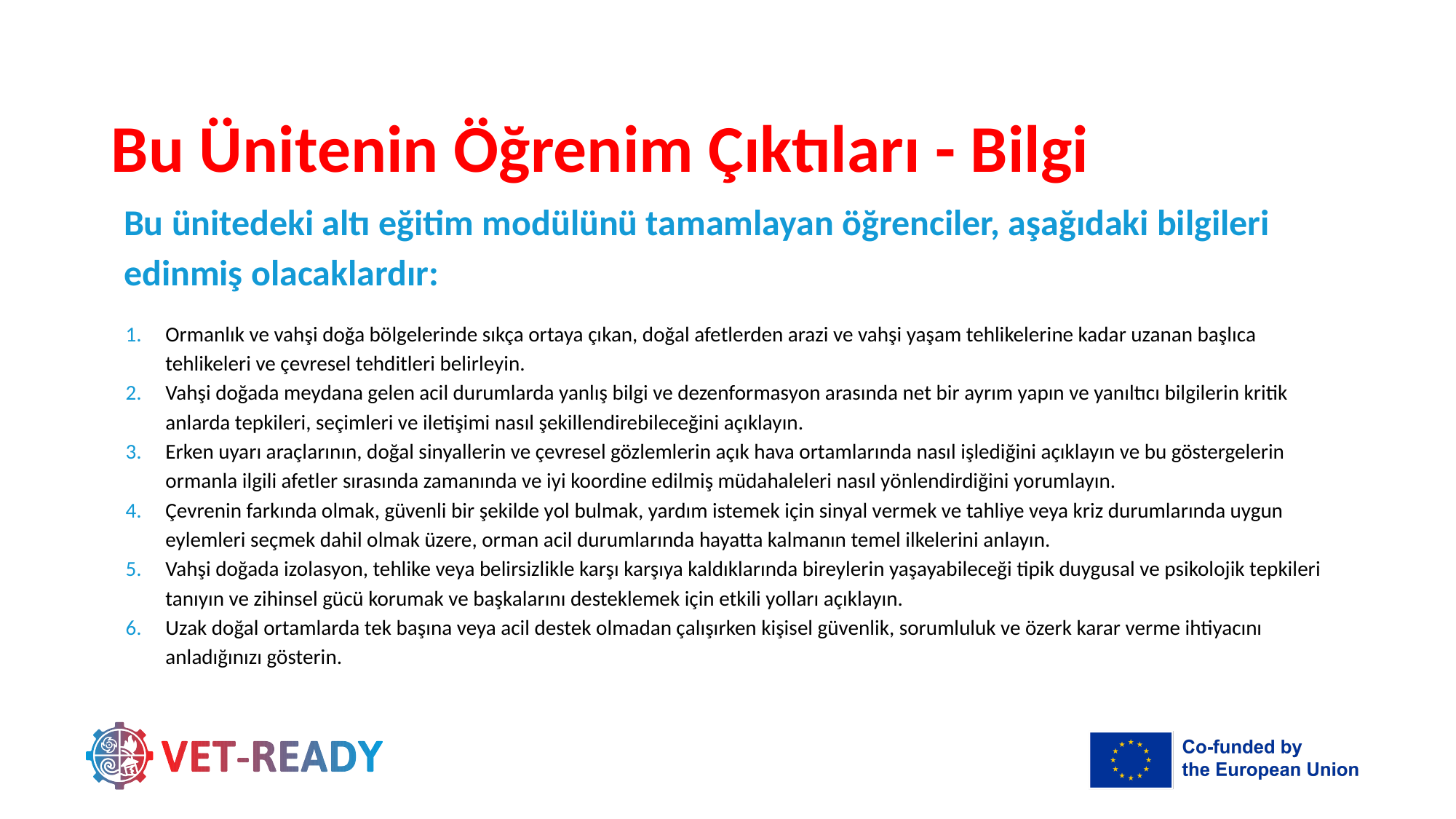

# Bu Ünitenin Öğrenim Çıktıları - Bilgi
Bu ünitedeki altı eğitim modülünü tamamlayan öğrenciler, aşağıdaki bilgileri edinmiş olacaklardır:
Ormanlık ve vahşi doğa bölgelerinde sıkça ortaya çıkan, doğal afetlerden arazi ve vahşi yaşam tehlikelerine kadar uzanan başlıca tehlikeleri ve çevresel tehditleri belirleyin.
Vahşi doğada meydana gelen acil durumlarda yanlış bilgi ve dezenformasyon arasında net bir ayrım yapın ve yanıltıcı bilgilerin kritik anlarda tepkileri, seçimleri ve iletişimi nasıl şekillendirebileceğini açıklayın.
Erken uyarı araçlarının, doğal sinyallerin ve çevresel gözlemlerin açık hava ortamlarında nasıl işlediğini açıklayın ve bu göstergelerin ormanla ilgili afetler sırasında zamanında ve iyi koordine edilmiş müdahaleleri nasıl yönlendirdiğini yorumlayın.
Çevrenin farkında olmak, güvenli bir şekilde yol bulmak, yardım istemek için sinyal vermek ve tahliye veya kriz durumlarında uygun eylemleri seçmek dahil olmak üzere, orman acil durumlarında hayatta kalmanın temel ilkelerini anlayın.
Vahşi doğada izolasyon, tehlike veya belirsizlikle karşı karşıya kaldıklarında bireylerin yaşayabileceği tipik duygusal ve psikolojik tepkileri tanıyın ve zihinsel gücü korumak ve başkalarını desteklemek için etkili yolları açıklayın.
Uzak doğal ortamlarda tek başına veya acil destek olmadan çalışırken kişisel güvenlik, sorumluluk ve özerk karar verme ihtiyacını anladığınızı gösterin.